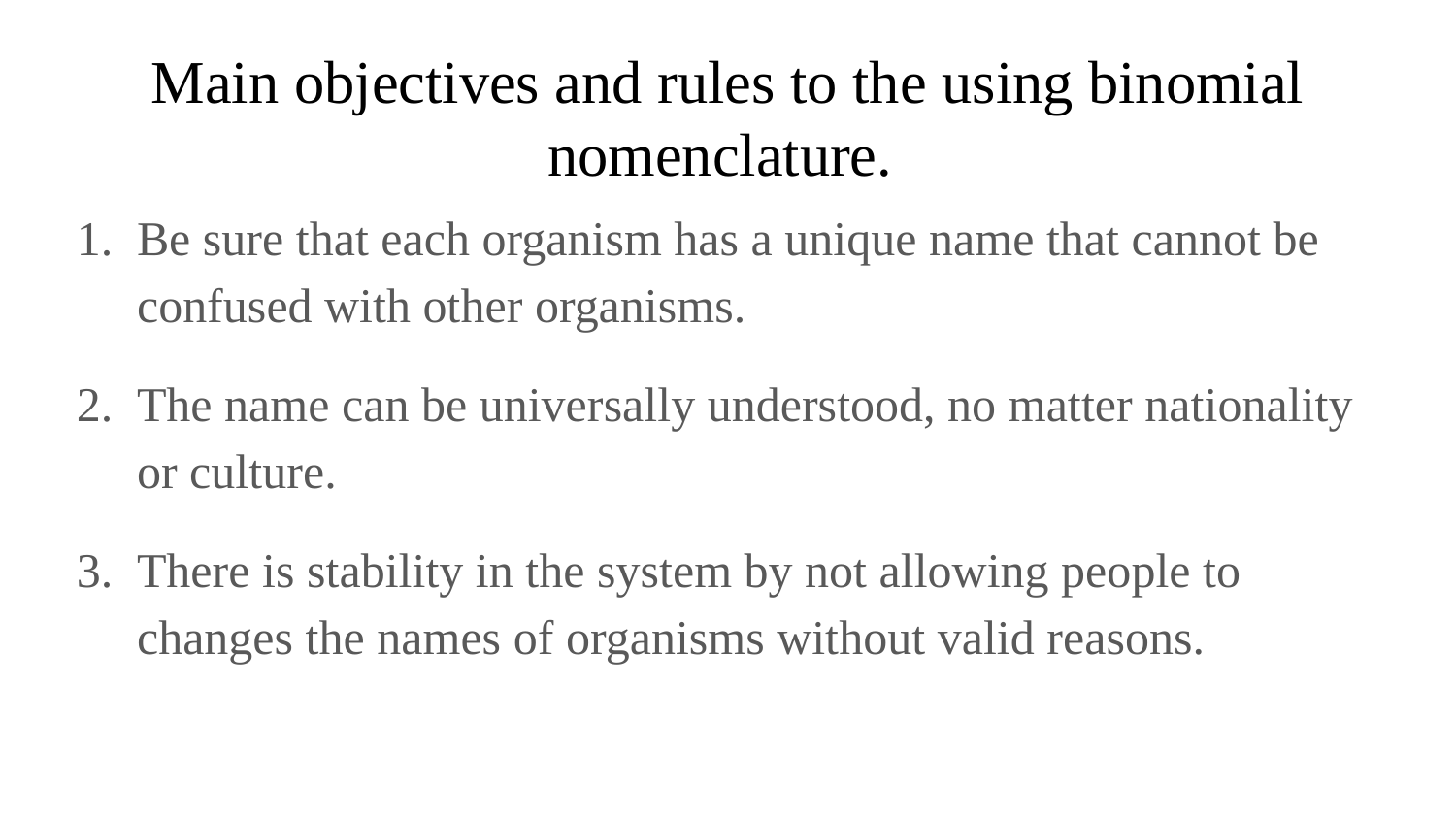

# Main objectives and rules to the using binomial nomenclature.
Be sure that each organism has a unique name that cannot be confused with other organisms.
The name can be universally understood, no matter nationality or culture.
There is stability in the system by not allowing people to changes the names of organisms without valid reasons.